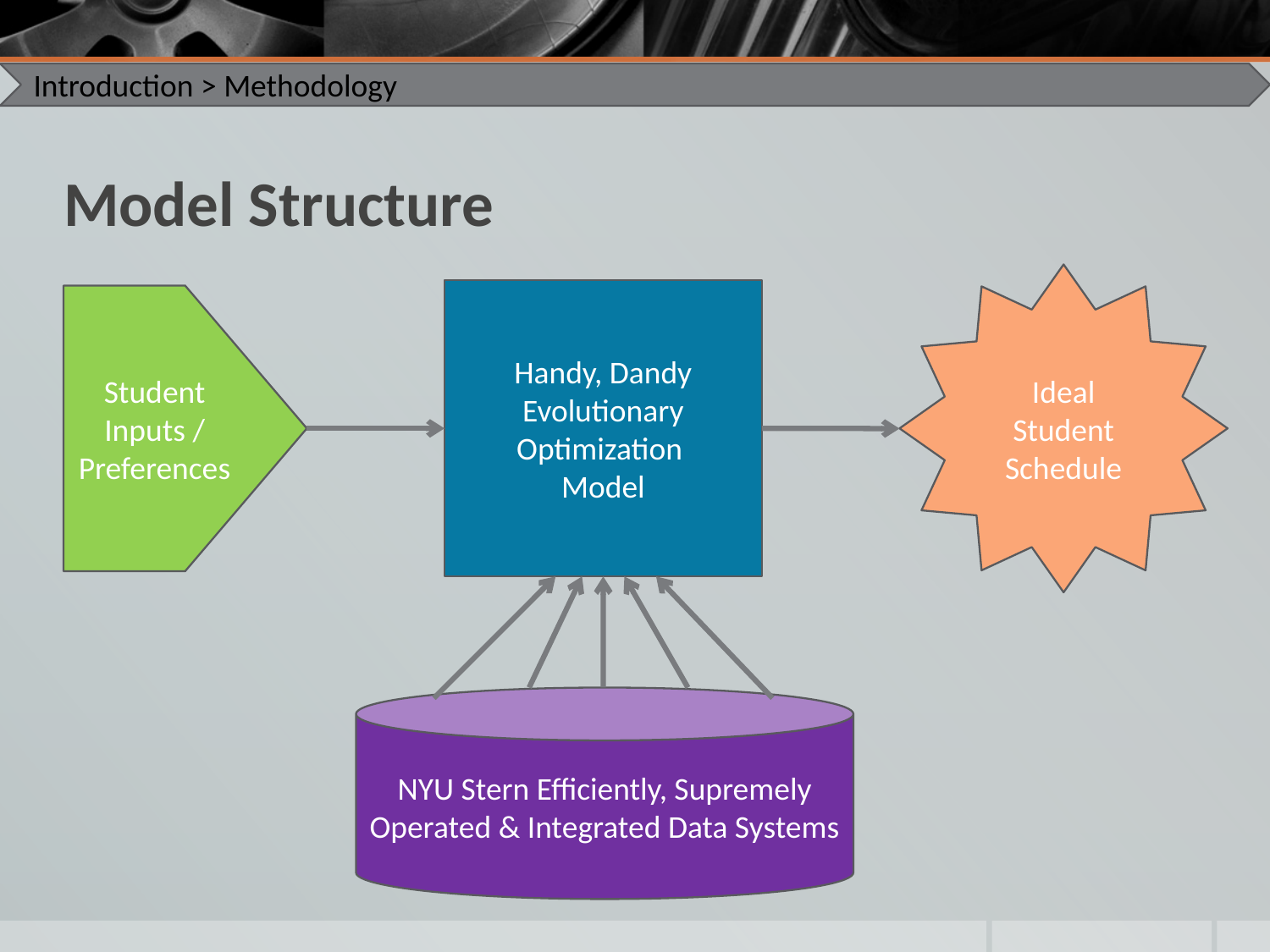

Introduction > Methodology
# Model Structure
Ideal Student Schedule
Handy, Dandy Evolutionary Optimization
Model
Student Inputs / Preferences
NYU Stern Efficiently, Supremely Operated & Integrated Data Systems